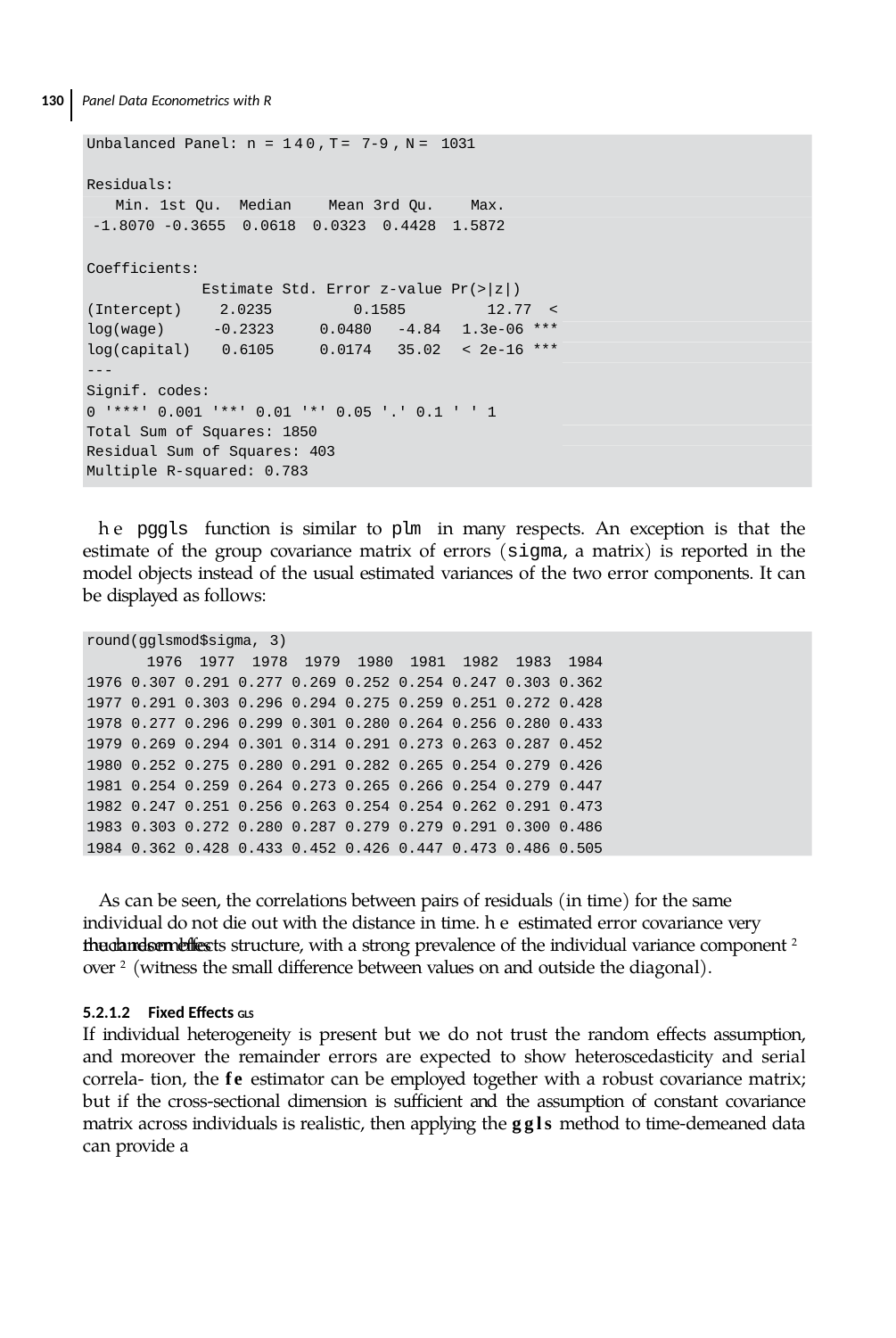

130  Panel Data Econometrics with R
Unbalanced Panel: n = 140,T= 7-9,N= 1031 Residuals:
Min. 1st Qu. Median	Mean 3rd Qu.	Max.
-1.8070 -0.3655 0.0618 0.0323 0.4428 1.5872

Coefficients:

Estimate Std. Error z-value Pr(>|z|) 2.0235	0.1585	12.77 < 2e-16 ***

(Intercept)
| log(wage) | -0.2323 | 0.0480 | -4.84 | 1.3e-06 \*\*\* |
| --- | --- | --- | --- | --- |
| log(capital) | 0.6105 | 0.0174 | 35.02 | < 2e-16 \*\*\* |
| --- |  |  |  |  |
| Signif. codes: |  |  |  |  |
| 0 '\*\*\*' 0.001 '\*\*' 0.01 '\*' 0.05 '.' 0.1 ' ' 1 Total Sum of Squares: 1850 Residual Sum of Squares: 403 Multiple R-squared: 0.783 |  |  |  |  |

he pggls function is similar to plm in many respects. An exception is that the estimate of the group covariance matrix of errors (sigma, a matrix) is reported in the model objects instead of the usual estimated variances of the two error components. It can be displayed as follows:
round(gglsmod$sigma, 3)
1976 1977 1978 1979 1980 1981 1982 1983 1984
1976 0.307 0.291 0.277 0.269 0.252 0.254 0.247 0.303 0.362
1977 0.291 0.303 0.296 0.294 0.275 0.259 0.251 0.272 0.428
1978 0.277 0.296 0.299 0.301 0.280 0.264 0.256 0.280 0.433
1979 0.269 0.294 0.301 0.314 0.291 0.273 0.263 0.287 0.452
1980 0.252 0.275 0.280 0.291 0.282 0.265 0.254 0.279 0.426
1981 0.254 0.259 0.264 0.273 0.265 0.266 0.254 0.279 0.447
1982 0.247 0.251 0.256 0.263 0.254 0.254 0.262 0.291 0.473
1983 0.303 0.272 0.280 0.287 0.279 0.279 0.291 0.300 0.486
1984 0.362 0.428 0.433 0.452 0.426 0.447 0.473 0.486 0.505
As can be seen, the correlations between pairs of residuals (in time) for the same individual do not die out with the distance in time. he estimated error covariance very much resembles
the random effects structure, with a strong prevalence of the individual variance component 2

over 2 (witness the small difference between values on and outside the diagonal).

5.2.1.2  Fixed Effects GLS
If individual heterogeneity is present but we do not trust the random effects assumption, and moreover the remainder errors are expected to show heteroscedasticity and serial correla- tion, the fe estimator can be employed together with a robust covariance matrix; but if the cross-sectional dimension is suﬃcient and the assumption of constant covariance matrix across individuals is realistic, then applying the ggls method to time-demeaned data can provide a